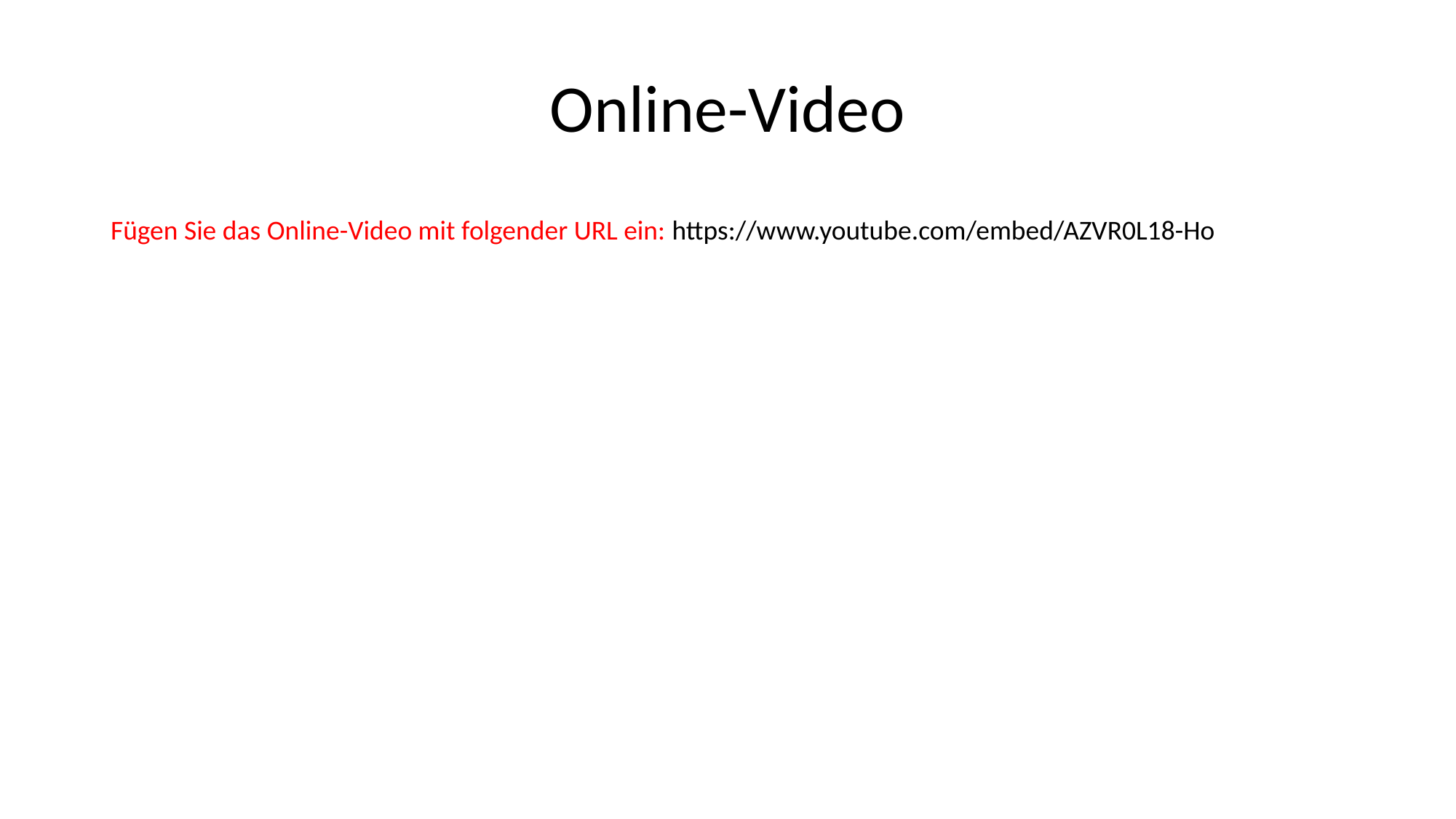

# Online-Video
Fügen Sie das Online-Video mit folgender URL ein: https://www.youtube.com/embed/AZVR0L18-Ho